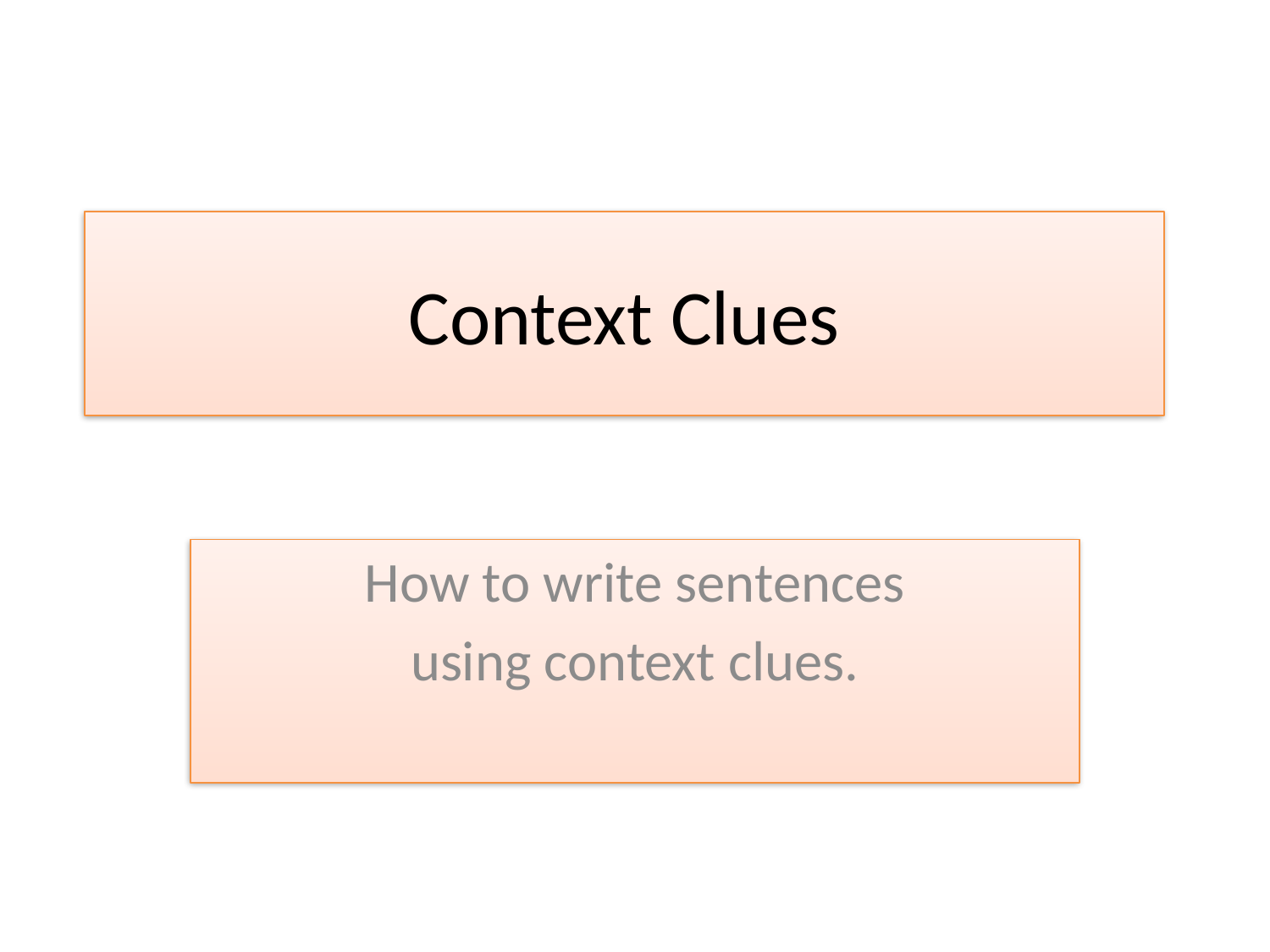

# Context Clues
How to write sentences
using context clues.